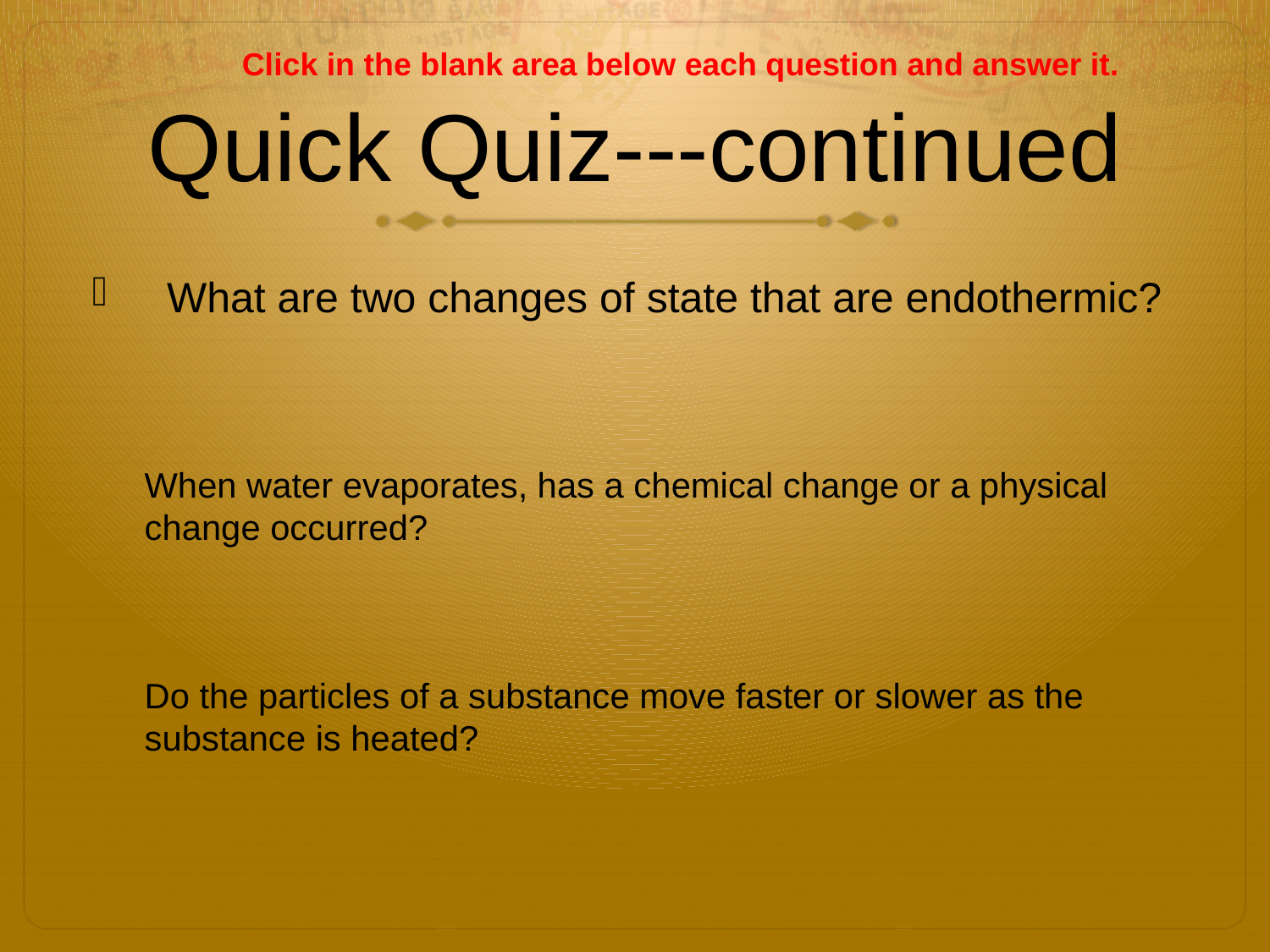

Click in the blank area below each question and answer it.
# Quick Quiz---continued
What are two changes of state that are endothermic?

When water evaporates, has a chemical change or a physical change occurred?
Do the particles of a substance move faster or slower as the substance is heated?